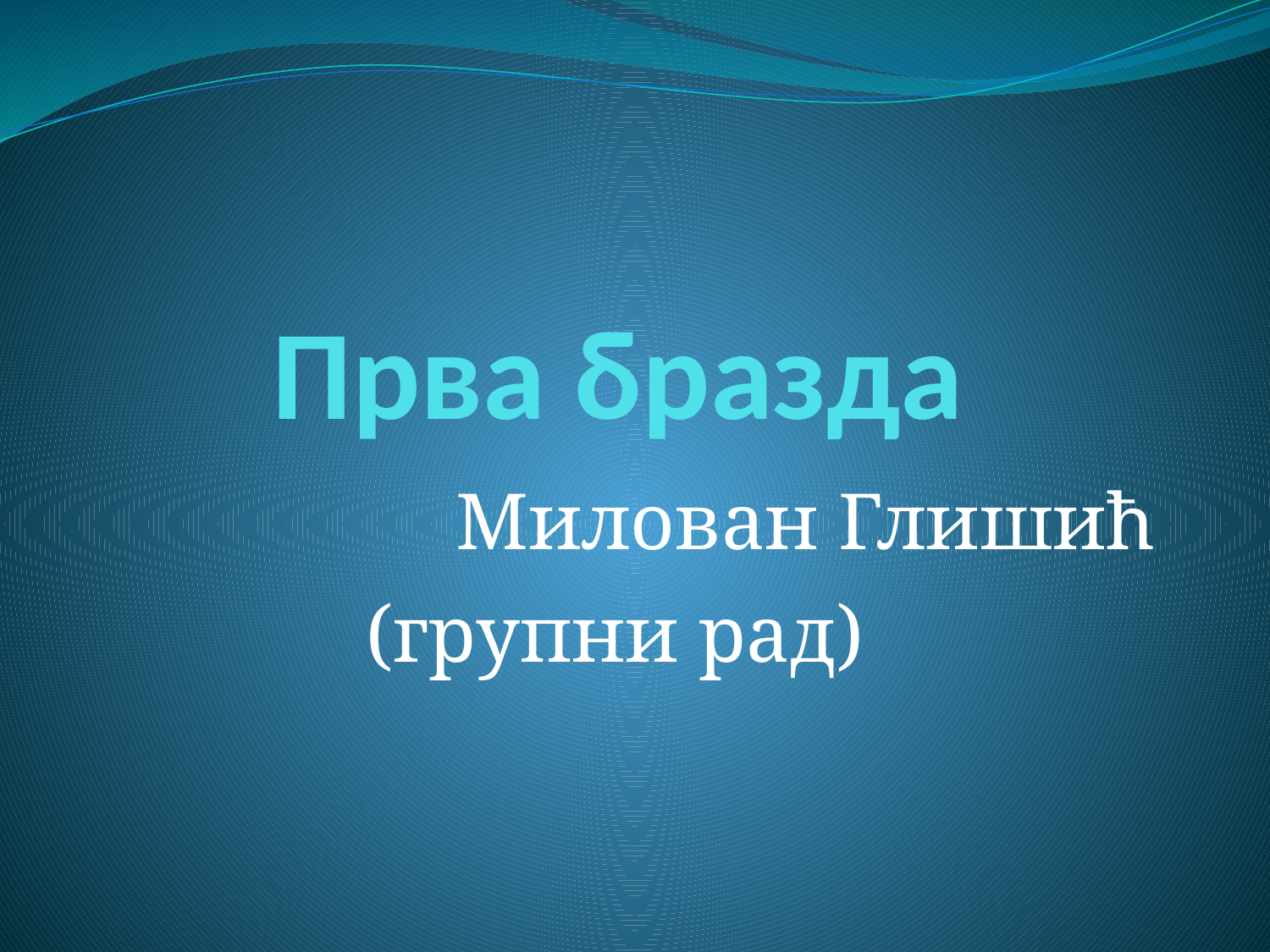

# Прва бразда
 Милован Глишић
(групни рад)